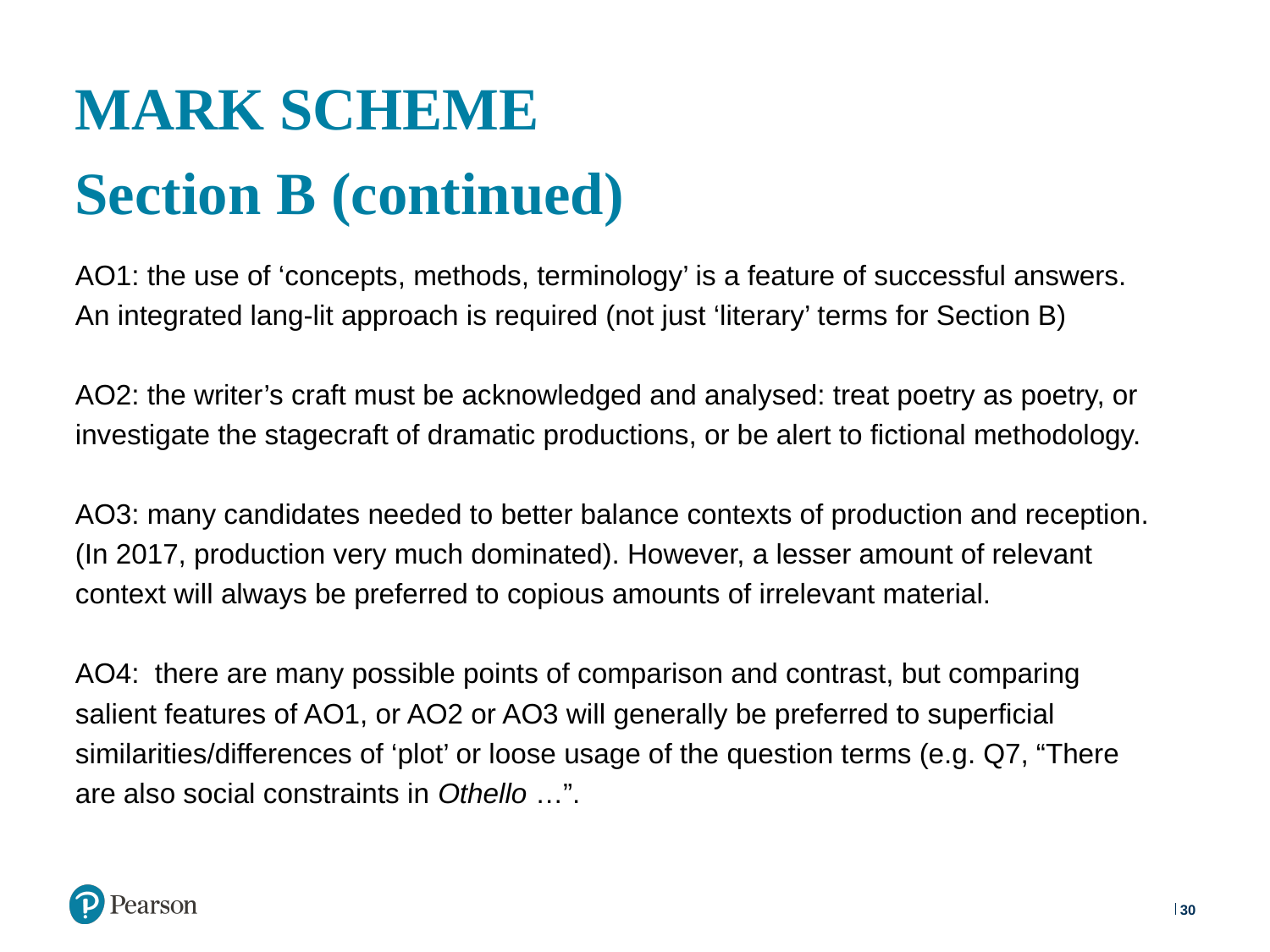

# MARK SCHEME Section B (continued)
AO1: the use of ‘concepts, methods, terminology’ is a feature of successful answers. An integrated lang-lit approach is required (not just ‘literary’ terms for Section B)

AO2: the writer’s craft must be acknowledged and analysed: treat poetry as poetry, or investigate the stagecraft of dramatic productions, or be alert to fictional methodology.

AO3: many candidates needed to better balance contexts of production and reception. (In 2017, production very much dominated). However, a lesser amount of relevant context will always be preferred to copious amounts of irrelevant material.

AO4:  there are many possible points of comparison and contrast, but comparing salient features of AO1, or AO2 or AO3 will generally be preferred to superficial similarities/differences of ‘plot’ or loose usage of the question terms (e.g. Q7, “There are also social constraints in Othello …”.
30